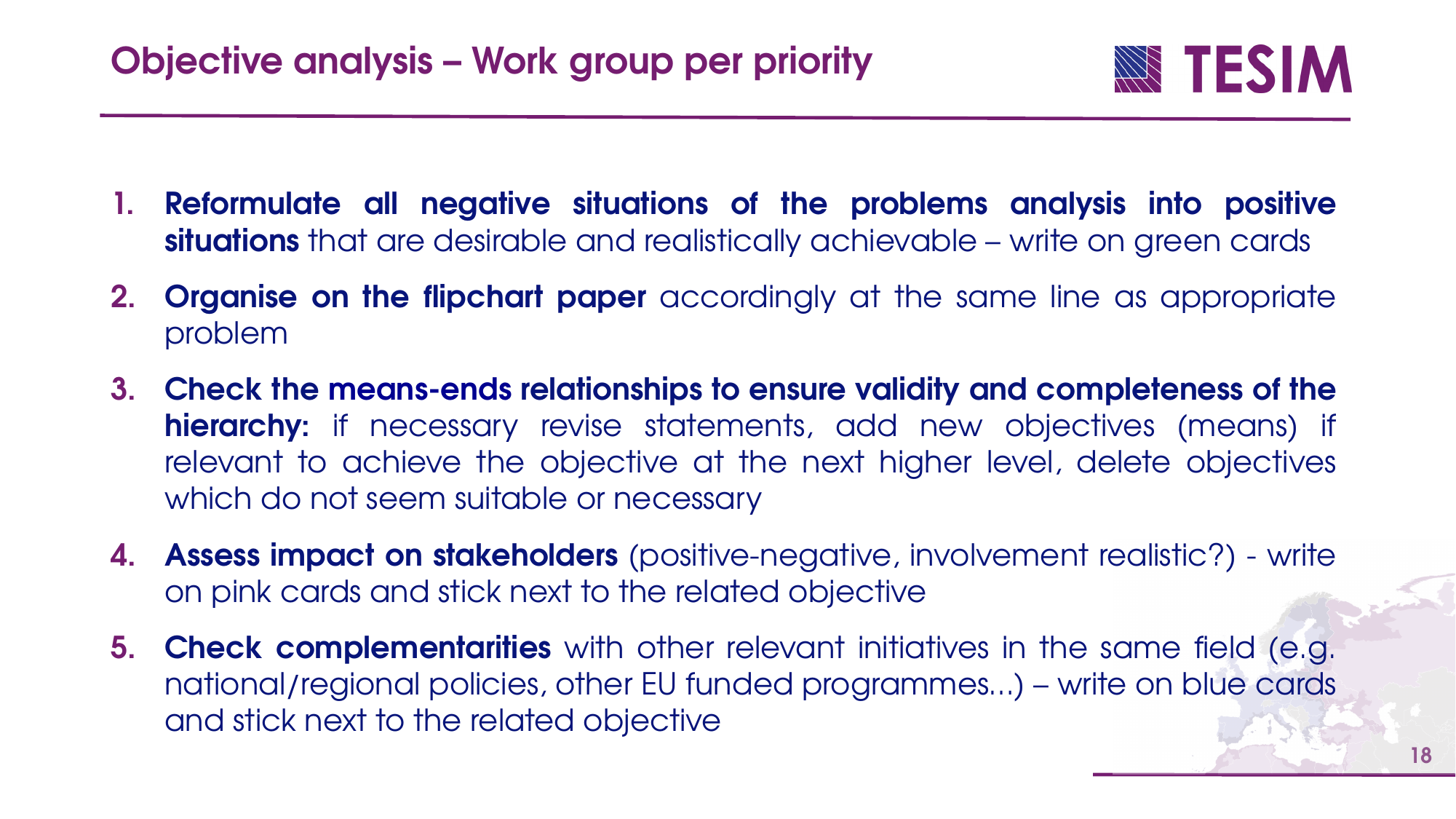

Objective analysis – Work group per priority

Reformulate all negative situations of the problems analysis into positive situations that are desirable and realistically achievable – write on green cards
Organise on the flipchart paper accordingly at the same line as appropriate problem
Check the means-ends relationships to ensure validity and completeness of the hierarchy: if necessary revise statements, add new objectives (means) if relevant to achieve the objective at the next higher level, delete objectives which do not seem suitable or necessary
Assess impact on stakeholders (positive-negative, involvement realistic?) - write on pink cards and stick next to the related objective
Check complementarities with other relevant initiatives in the same field (e.g. national/regional policies, other EU funded programmes…) – write on blue cards and stick next to the related objective